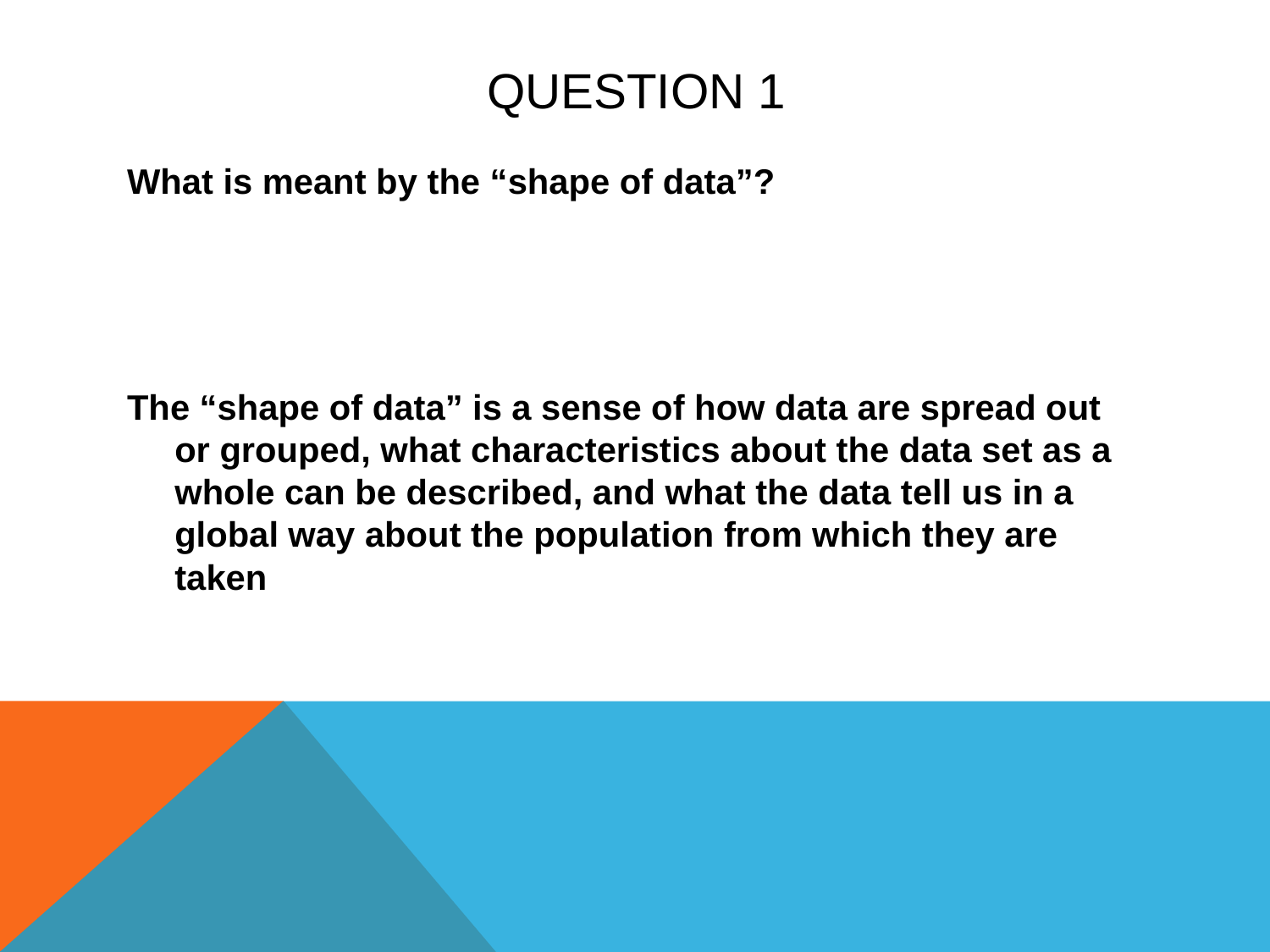

# Question 1
What is meant by the “shape of data”?

The “shape of data” is a sense of how data are spread out or grouped, what characteristics about the data set as a whole can be described, and what the data tell us in a global way about the population from which they are taken